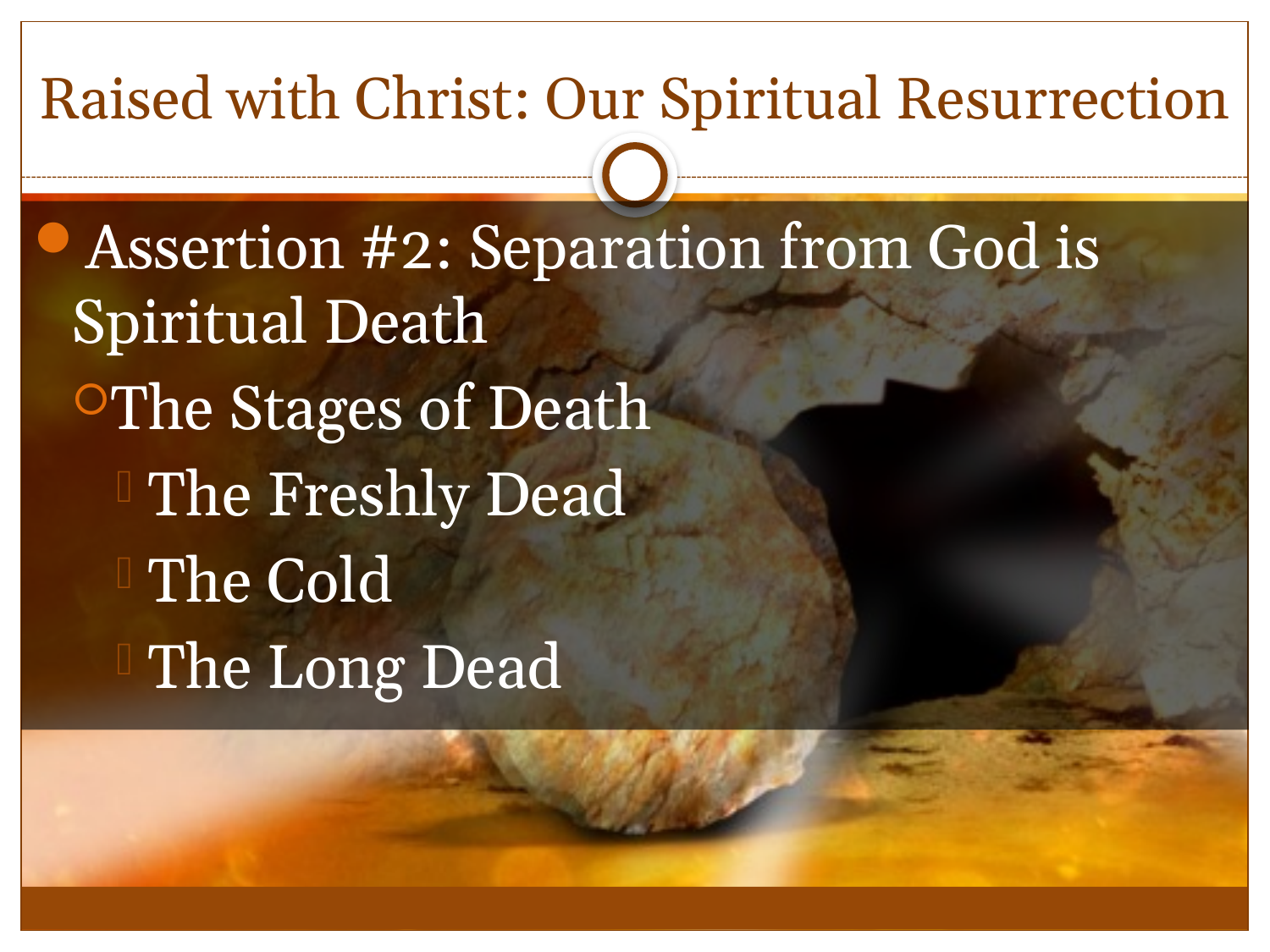

# Raised with Christ: Our Spiritual Resurrection
Assertion #2: Separation from God is Spiritual Death
The Stages of Death
The Freshly Dead
The Cold
The Long Dead